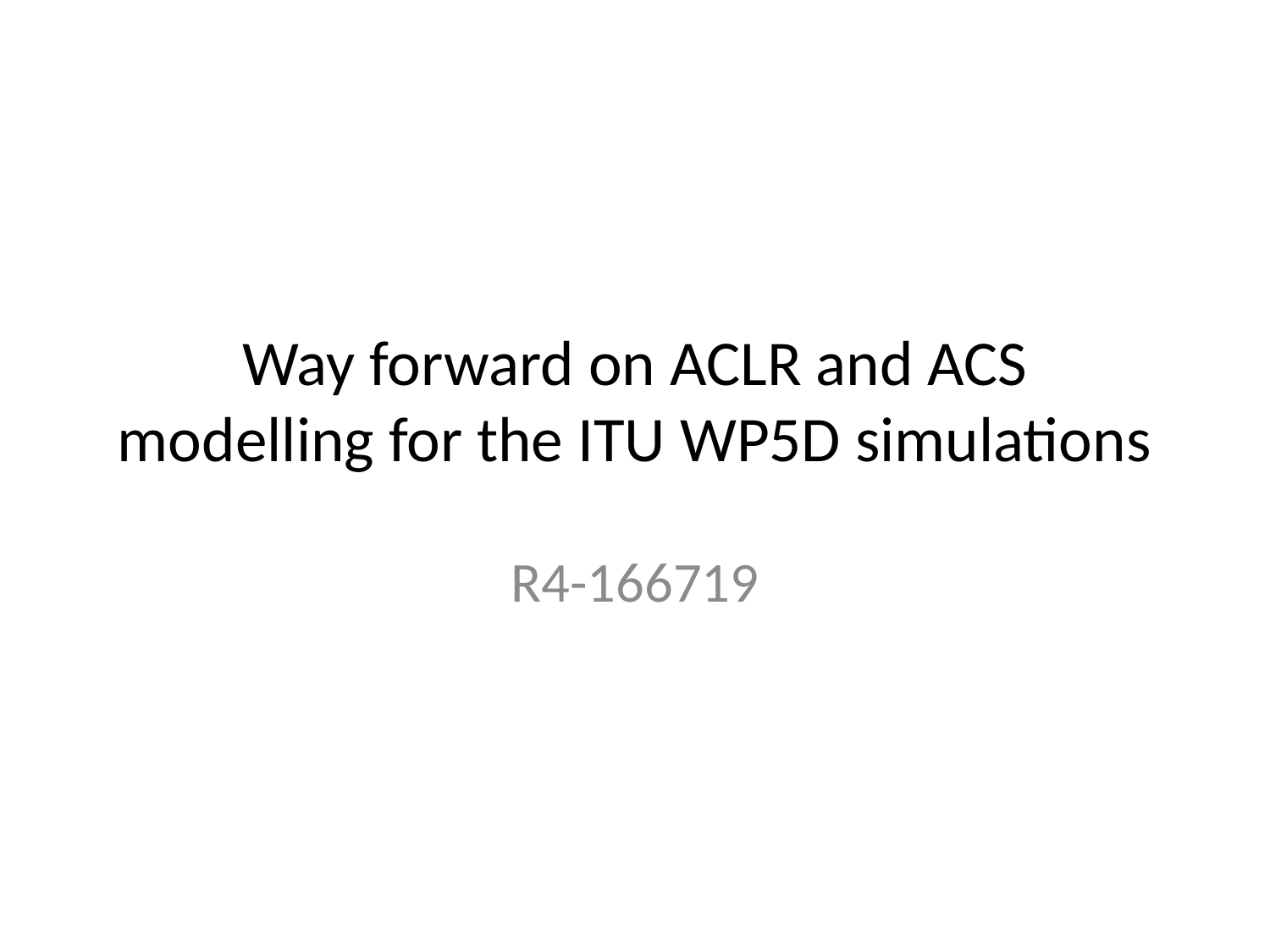

# Way forward on ACLR and ACS modelling for the ITU WP5D simulations
R4-166719